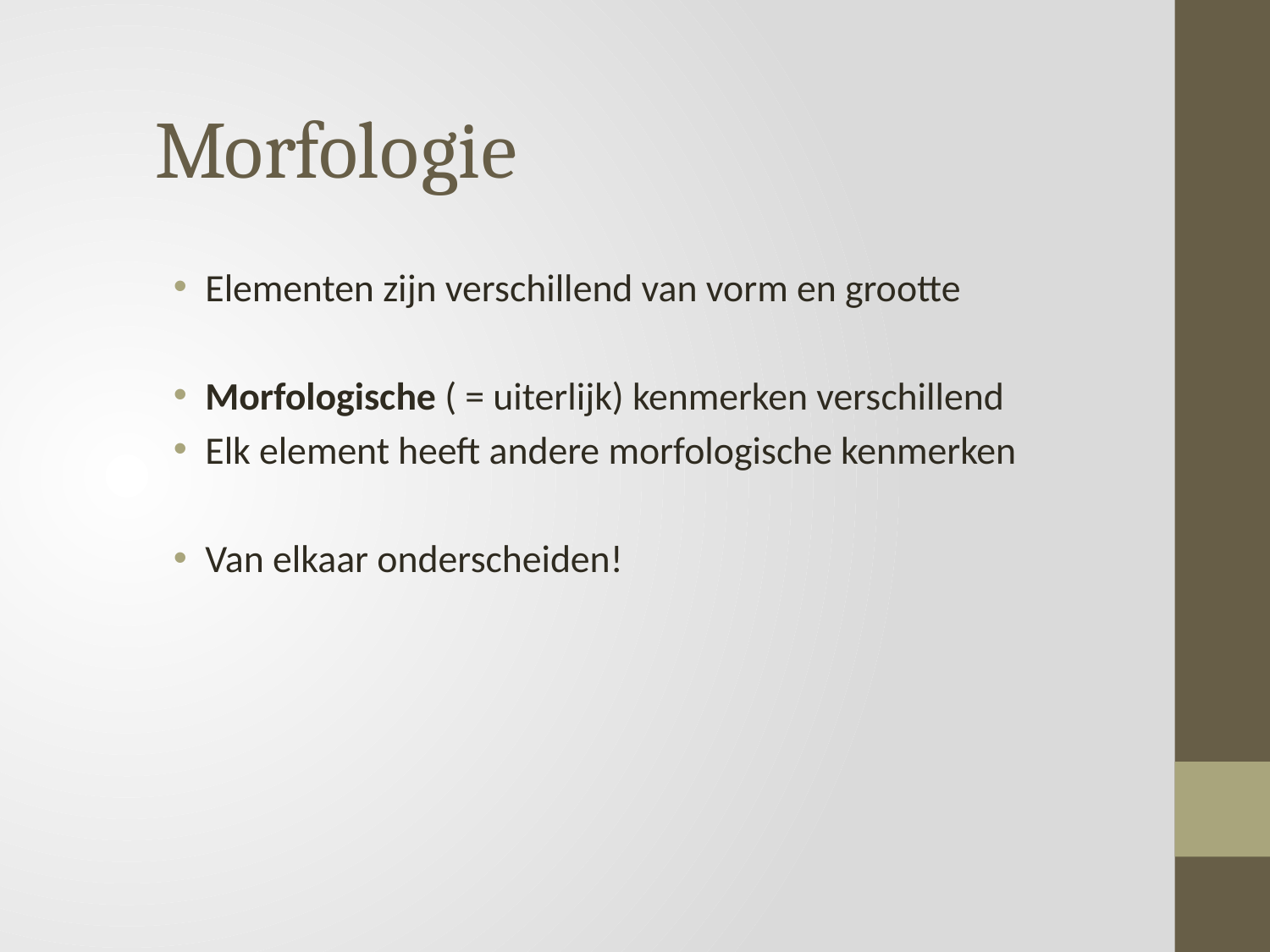

# Morfologie
Elementen zijn verschillend van vorm en grootte

Morfologische ( = uiterlijk) kenmerken verschillend
Elk element heeft andere morfologische kenmerken

Van elkaar onderscheiden!